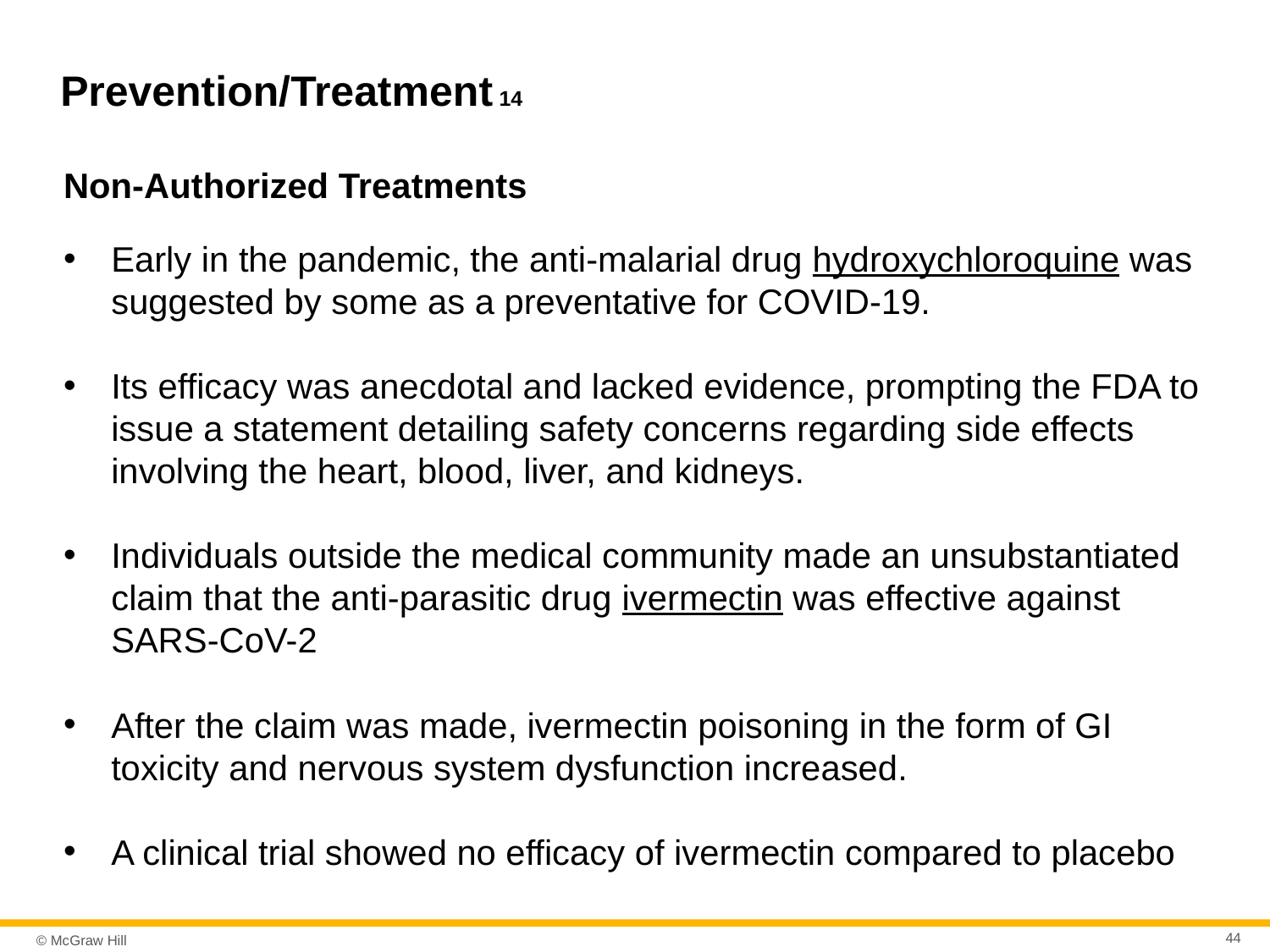

# Prevention/Treatment 14
Non-Authorized Treatments
Early in the pandemic, the anti-malarial drug hydroxychloroquine was suggested by some as a preventative for COVID-19.
Its efficacy was anecdotal and lacked evidence, prompting the FDA to issue a statement detailing safety concerns regarding side effects involving the heart, blood, liver, and kidneys.
Individuals outside the medical community made an unsubstantiated claim that the anti-parasitic drug ivermectin was effective against SARS-CoV-2
After the claim was made, ivermectin poisoning in the form of GI toxicity and nervous system dysfunction increased.
A clinical trial showed no efficacy of ivermectin compared to placebo